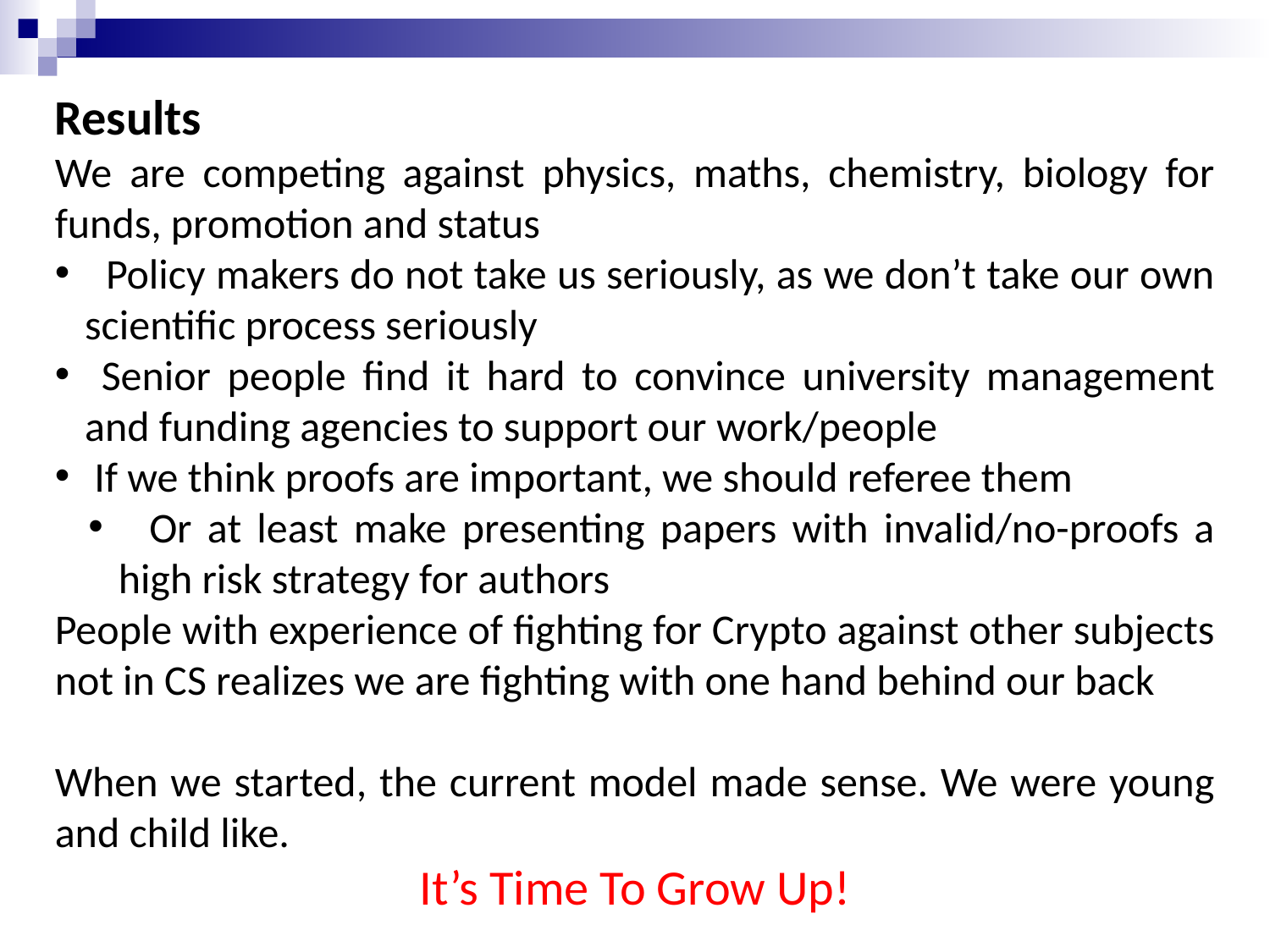

Results
We are competing against physics, maths, chemistry, biology for funds, promotion and status
  Policy makers do not take us seriously, as we don’t take our own scientific process seriously
 Senior people find it hard to convince university management and funding agencies to support our work/people
 If we think proofs are important, we should referee them
  Or at least make presenting papers with invalid/no-proofs a high risk strategy for authors
People with experience of fighting for Crypto against other subjects not in CS realizes we are fighting with one hand behind our back

When we started, the current model made sense. We were young and child like.
It’s Time To Grow Up!